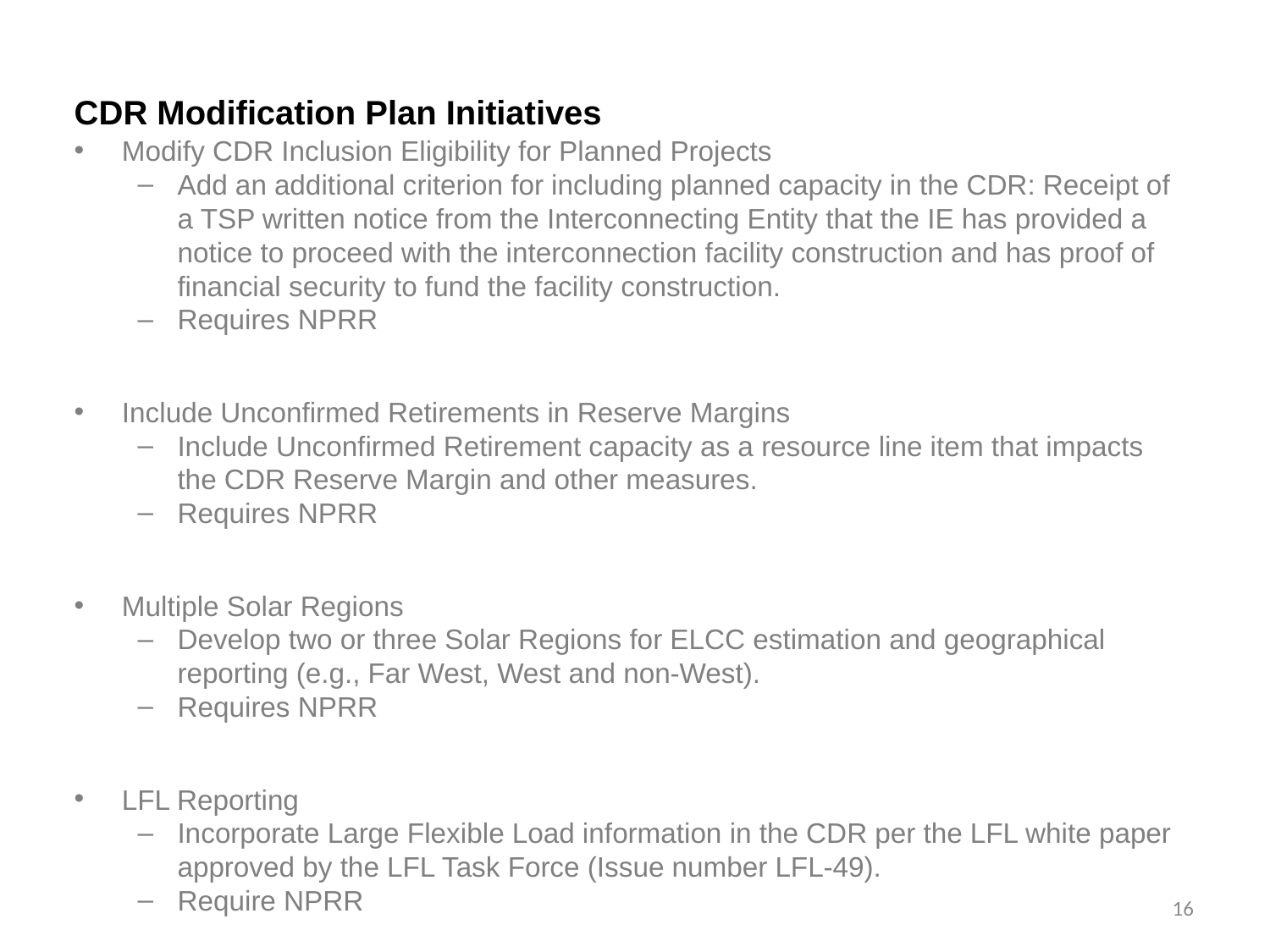

# CDR Modification Plan Initiatives
Modify CDR Inclusion Eligibility for Planned Projects
Add an additional criterion for including planned capacity in the CDR: Receipt of a TSP written notice from the Interconnecting Entity that the IE has provided a notice to proceed with the interconnection facility construction and has proof of financial security to fund the facility construction.
Requires NPRR

Include Unconfirmed Retirements in Reserve Margins
Include Unconfirmed Retirement capacity as a resource line item that impacts the CDR Reserve Margin and other measures.
Requires NPRR

Multiple Solar Regions
Develop two or three Solar Regions for ELCC estimation and geographical reporting (e.g., Far West, West and non-West).
Requires NPRR

LFL Reporting
Incorporate Large Flexible Load information in the CDR per the LFL white paper approved by the LFL Task Force (Issue number LFL-49).
Require NPRR

16